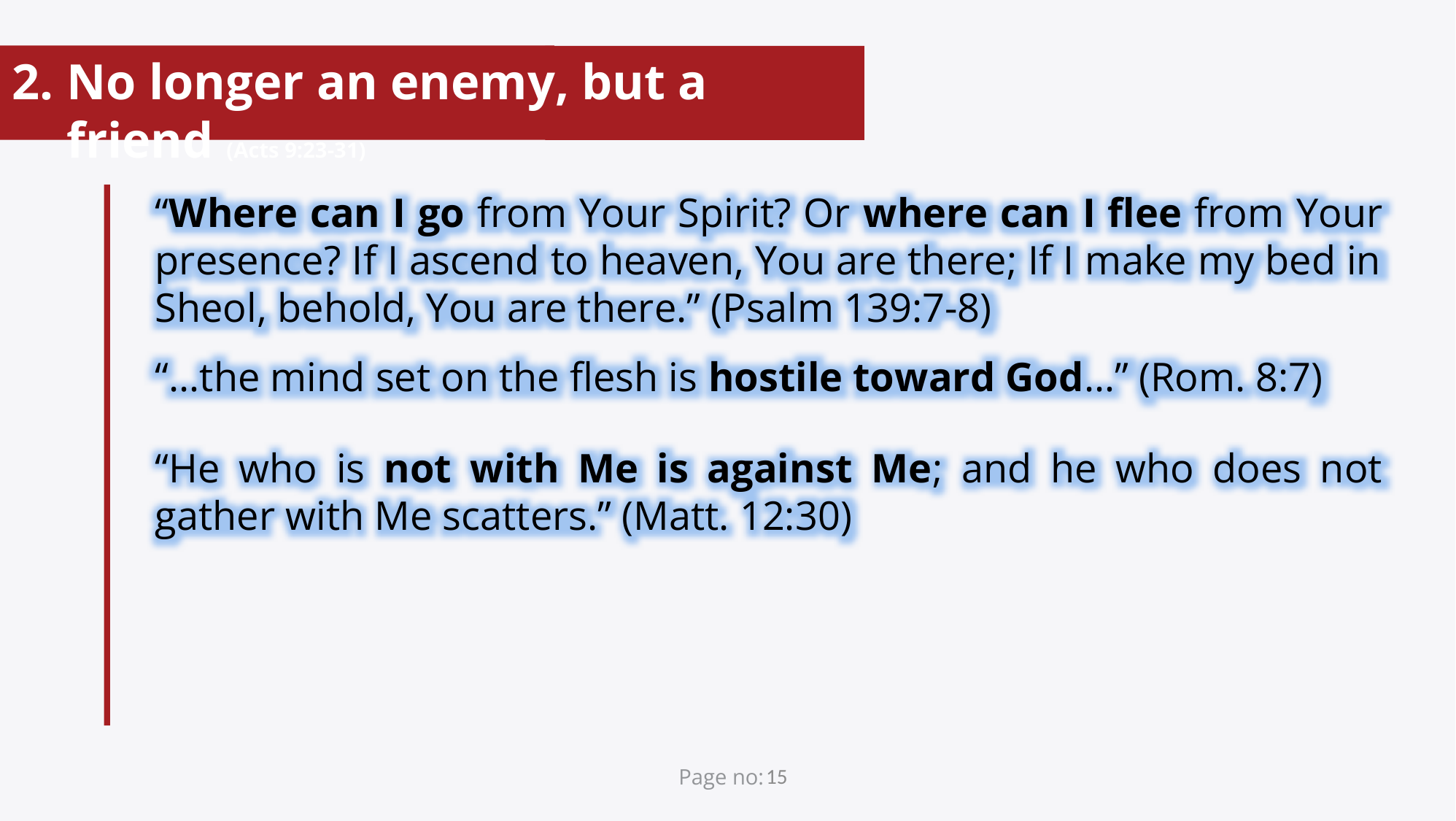

No longer an enemy, but a friend (Acts 9:23-31)

“Where can I go from Your Spirit? Or where can I flee from Your presence? If I ascend to heaven, You are there; If I make my bed in Sheol, behold, You are there.” (Psalm 139:7-8)
“…the mind set on the flesh is hostile toward God…” (Rom. 8:7)
“He who is not with Me is against Me; and he who does not gather with Me scatters.” (Matt. 12:30)